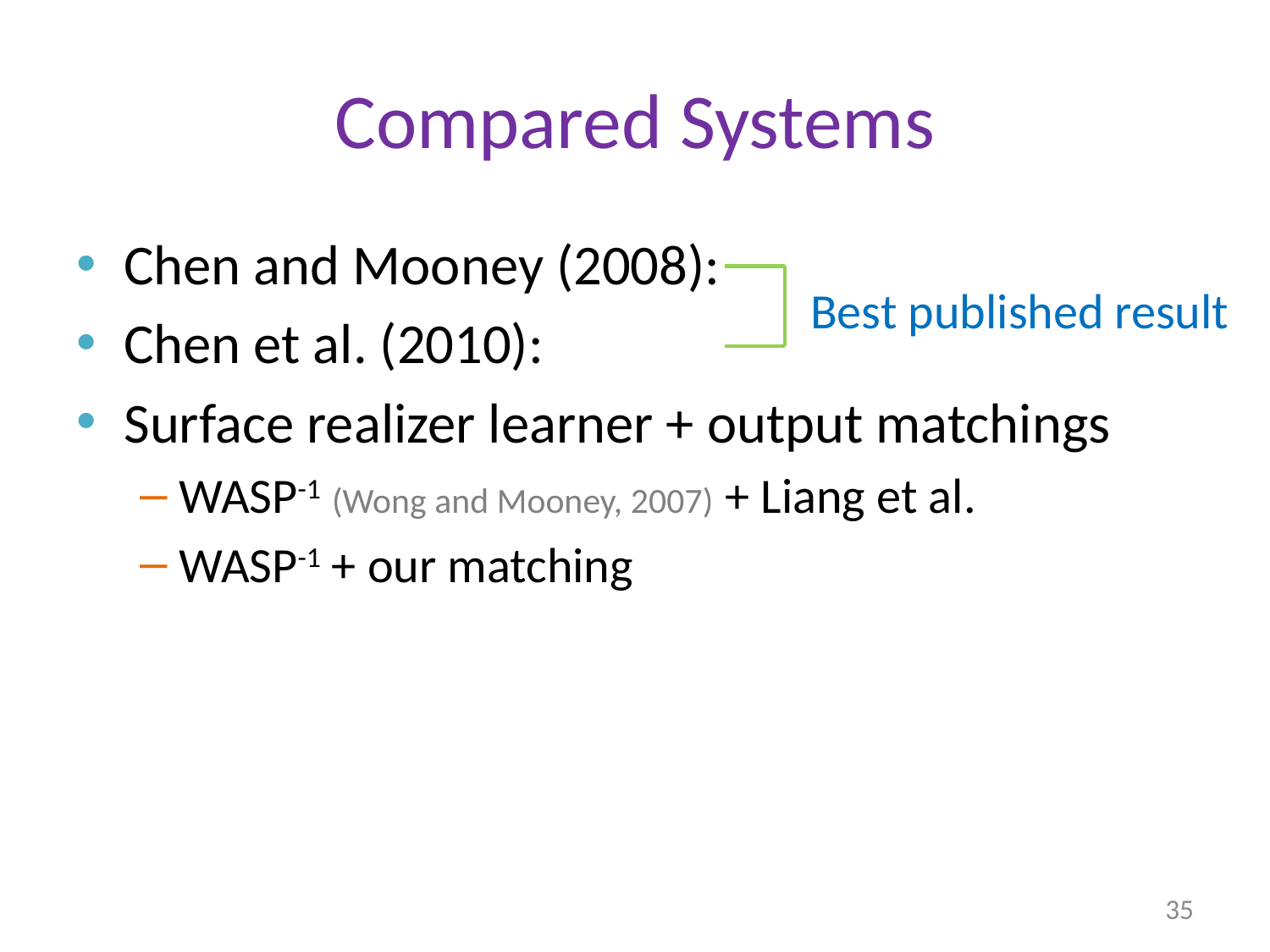

# Compared Systems
Chen and Mooney (2008):
Chen et al. (2010):
Surface realizer learner + output matchings
WASP-1 (Wong and Mooney, 2007) + Liang et al.
WASP-1 + our matching
Best published result
35